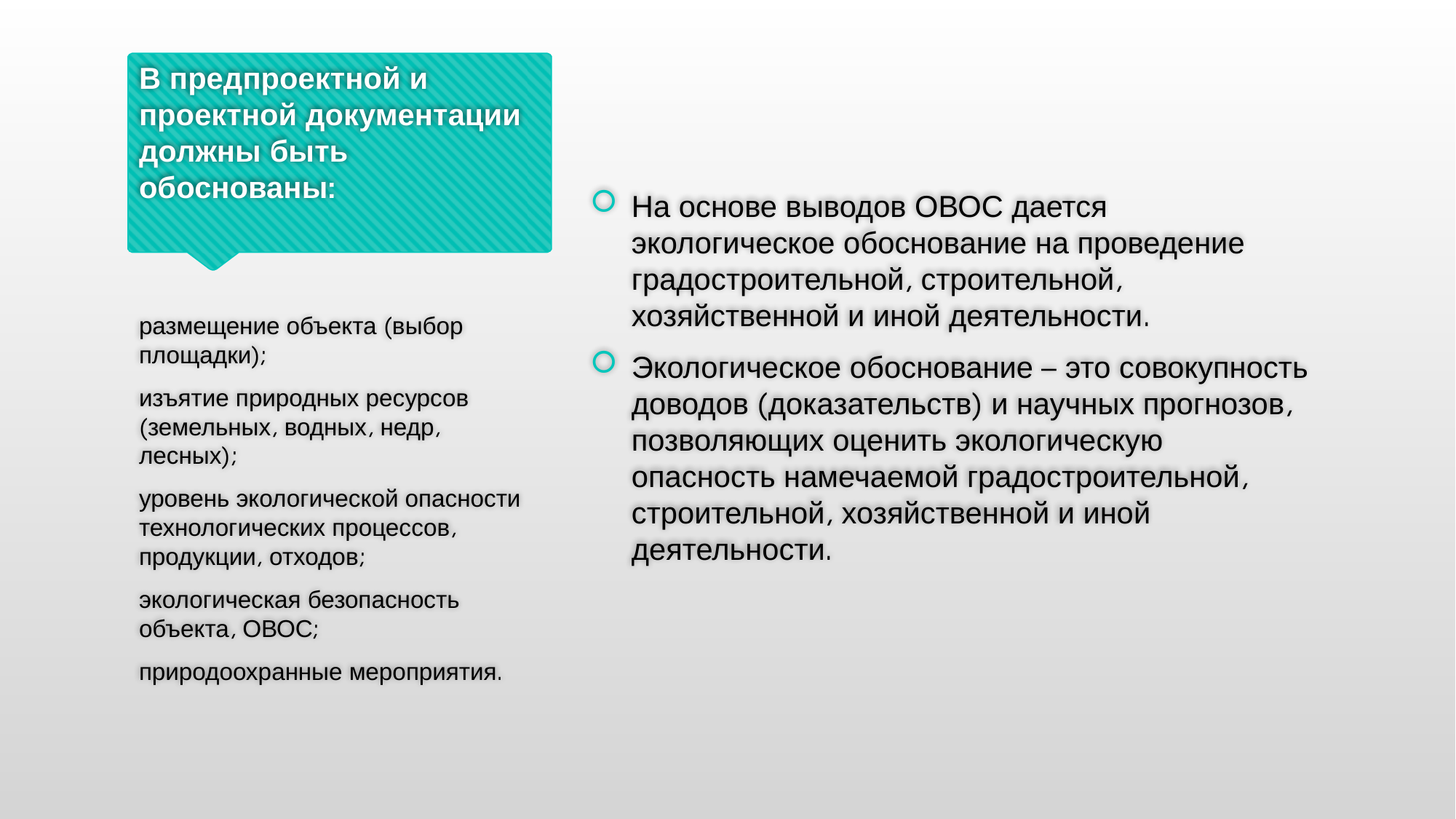

# В предпроектной и проектной документации должны быть обоснованы:
На основе выводов ОВОС дается экологическое обоснование на проведение градостроительной, строительной, хозяйственной и иной деятельности.
Экологическое обоснование – это совокупность доводов (доказательств) и научных прогнозов, позволяющих оценить экологическую опасность намечаемой градостроительной, строительной, хозяйственной и иной деятельности.
размещение объекта (выбор площадки);
изъятие природных ресурсов (земельных, водных, недр, лесных);
уровень экологической опасности технологических процессов, продукции, отходов;
экологическая безопасность объекта, ОВОС;
природоохранные мероприятия.